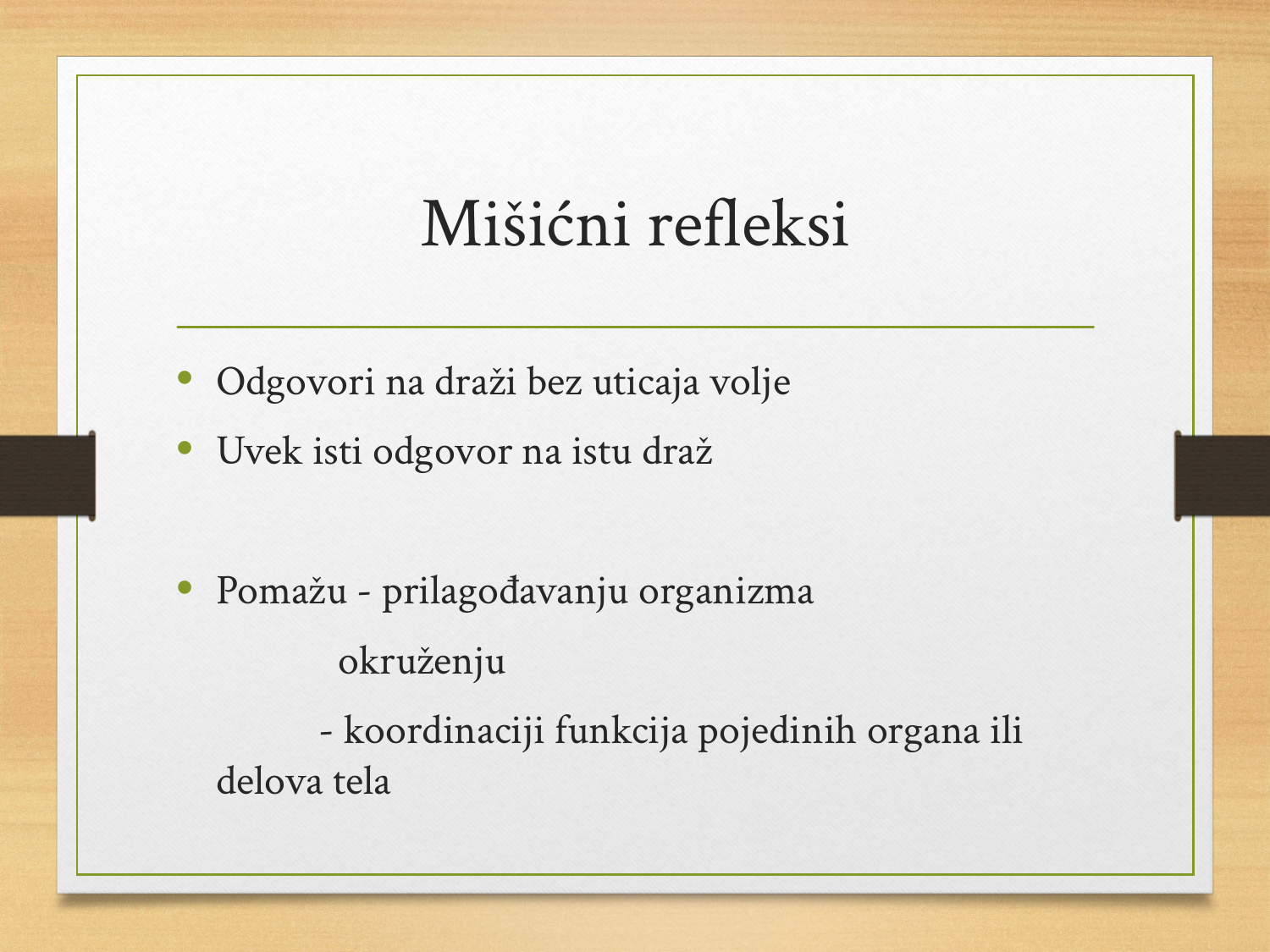

# Mišićni refleksi
Odgovori na draži bez uticaja volje
Uvek isti odgovor na istu draž

Pomažu - prilagođavanju organizma
                 okruženju
               - koordinaciji funkcija pojedinih organa ili delova tela